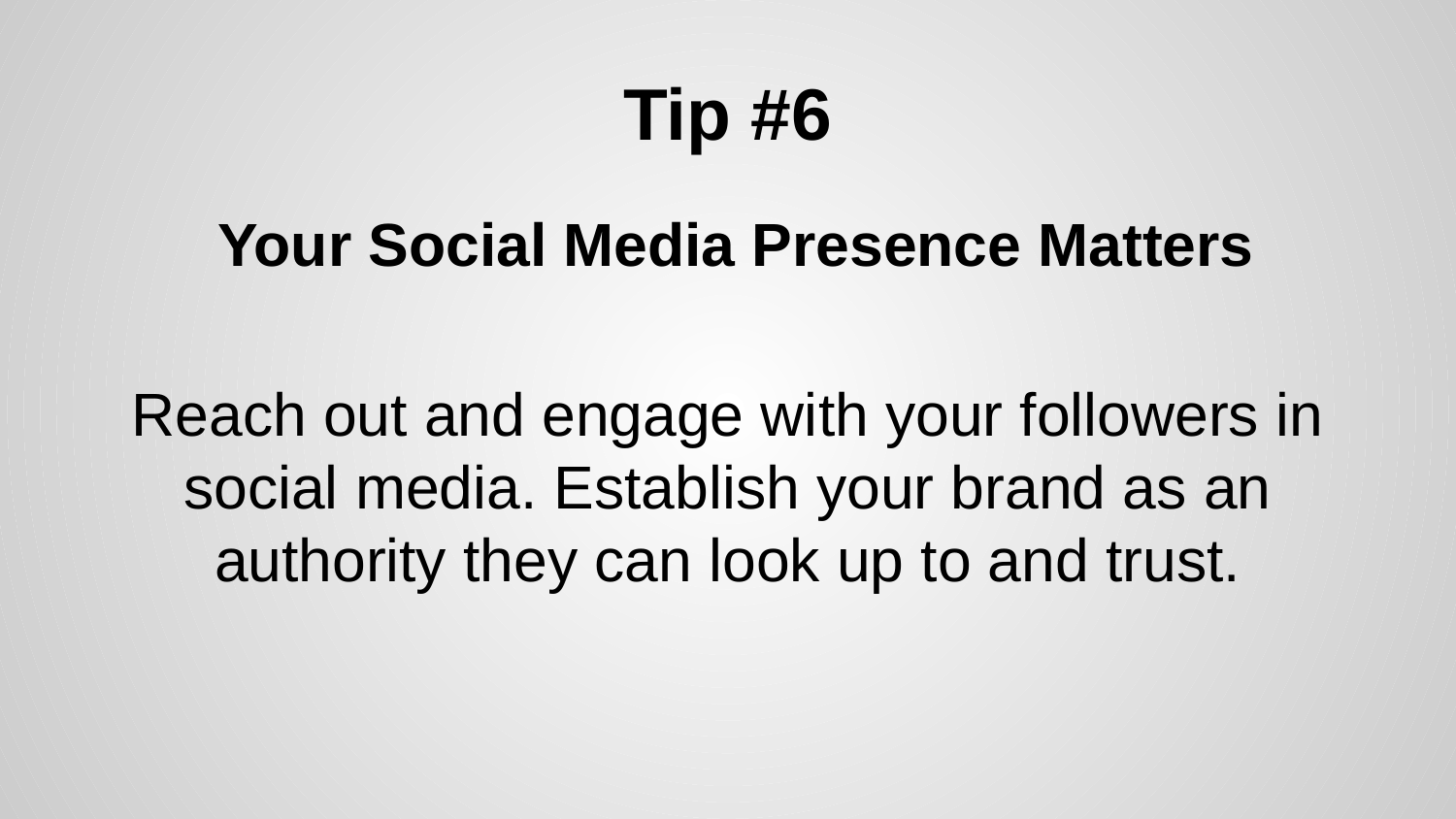

# Tip #6
 Your Social Media Presence Matters

Reach out and engage with your followers in social media. Establish your brand as an authority they can look up to and trust.